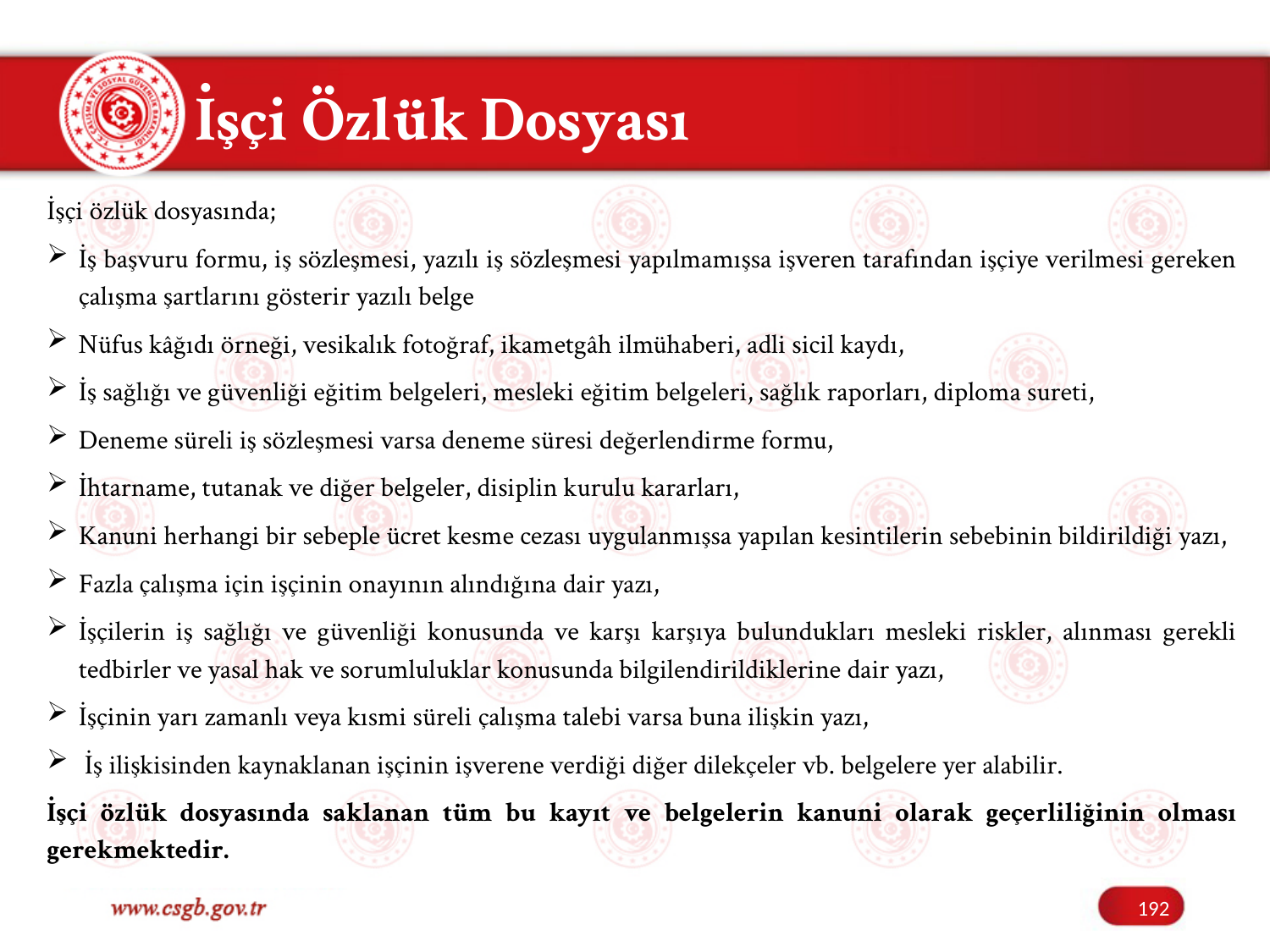

# İşçi Özlük Dosyası
İşçi özlük dosyasında;
İş başvuru formu, iş sözleşmesi, yazılı iş sözleşmesi yapılmamışsa işveren tarafından işçiye verilmesi gereken çalışma şartlarını gösterir yazılı belge
Nüfus kâğıdı örneği, vesikalık fotoğraf, ikametgâh ilmühaberi, adli sicil kaydı,
İş sağlığı ve güvenliği eğitim belgeleri, mesleki eğitim belgeleri, sağlık raporları, diploma sureti,
Deneme süreli iş sözleşmesi varsa deneme süresi değerlendirme formu,
İhtarname, tutanak ve diğer belgeler, disiplin kurulu kararları,
Kanuni herhangi bir sebeple ücret kesme cezası uygulanmışsa yapılan kesintilerin sebebinin bildirildiği yazı,
Fazla çalışma için işçinin onayının alındığına dair yazı,
İşçilerin iş sağlığı ve güvenliği konusunda ve karşı karşıya bulundukları mesleki riskler, alınması gerekli tedbirler ve yasal hak ve sorumluluklar konusunda bilgilendirildiklerine dair yazı,
İşçinin yarı zamanlı veya kısmi süreli çalışma talebi varsa buna ilişkin yazı,
 İş ilişkisinden kaynaklanan işçinin işverene verdiği diğer dilekçeler vb. belgelere yer alabilir.
İşçi özlük dosyasında saklanan tüm bu kayıt ve belgelerin kanuni olarak geçerliliğinin olması gerekmektedir.

192